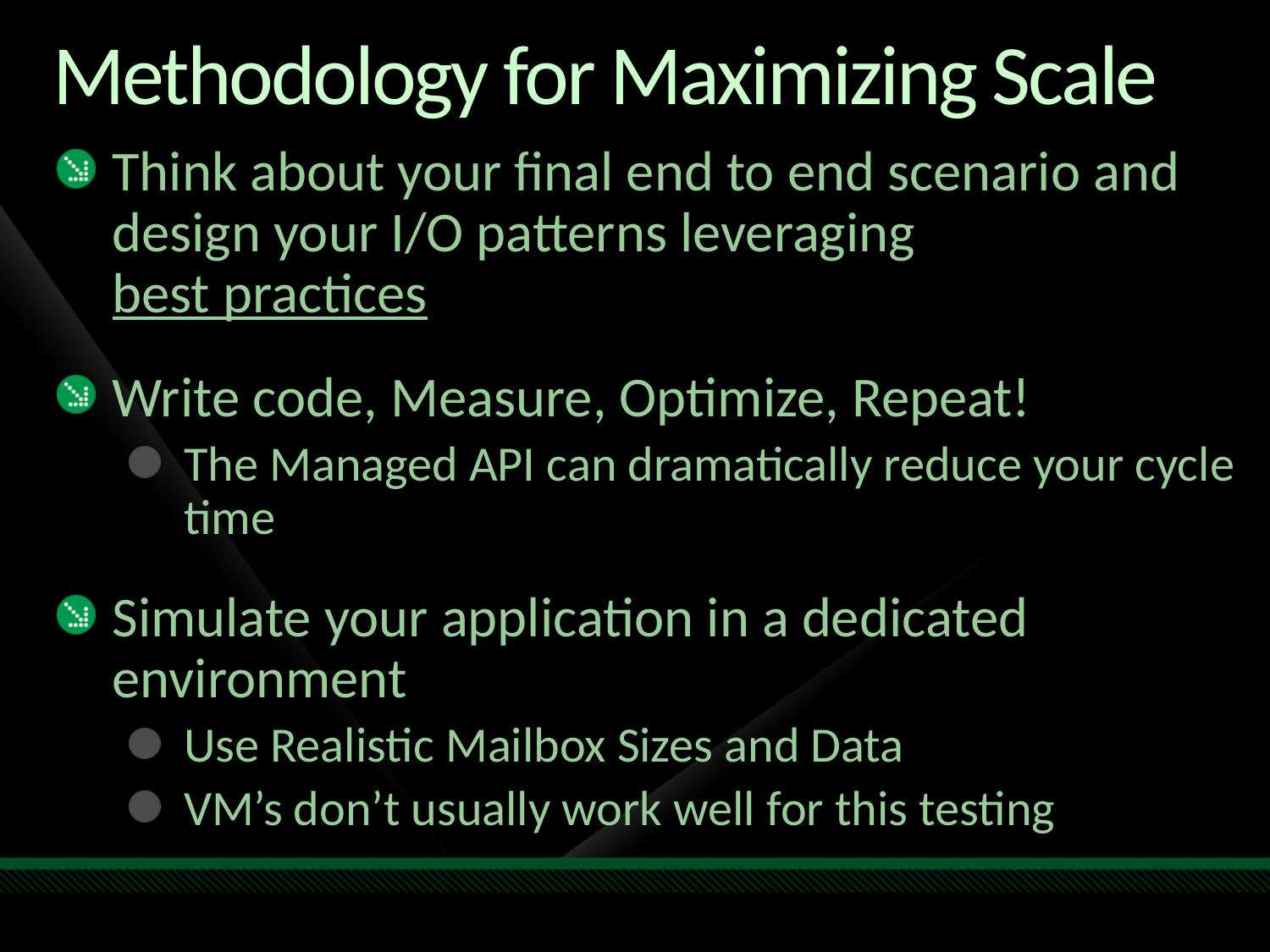

# Methodology for Maximizing Scale
Think about your final end to end scenario and design your I/O patterns leveraging
best practices

Write code, Measure, Optimize, Repeat!
The Managed API can dramatically reduce your cycle time

Simulate your application in a dedicated environment
Use Realistic Mailbox Sizes and Data
VM’s don’t usually work well for this testing